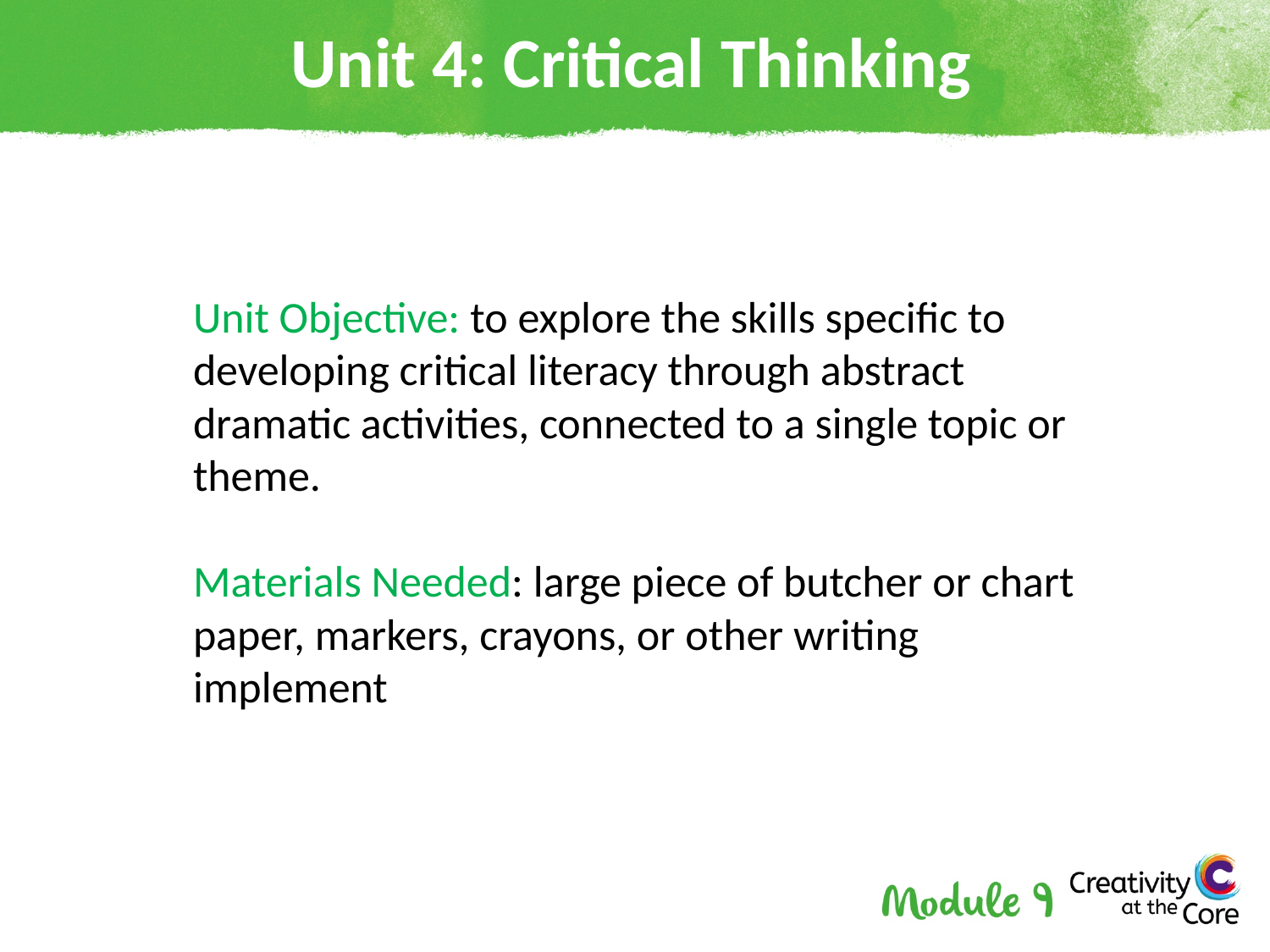

# Unit 4: Critical Thinking

Unit Objective: to explore the skills specific to developing critical literacy through abstract dramatic activities, connected to a single topic or theme.

Materials Needed: large piece of butcher or chart paper, markers, crayons, or other writing implement